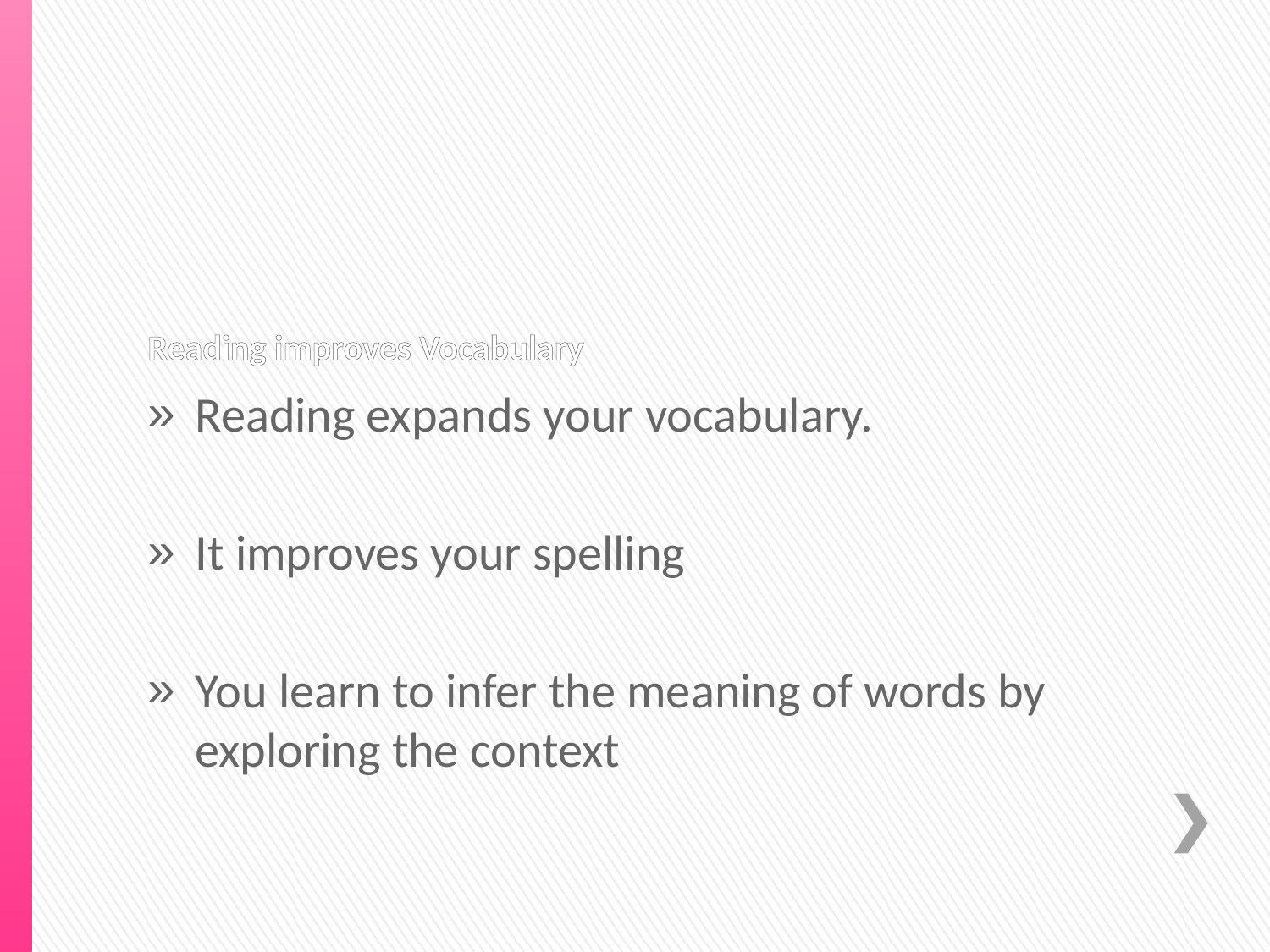

# Reading improves Vocabulary
Reading expands your vocabulary.

It improves your spelling

You learn to infer the meaning of words by exploring the context